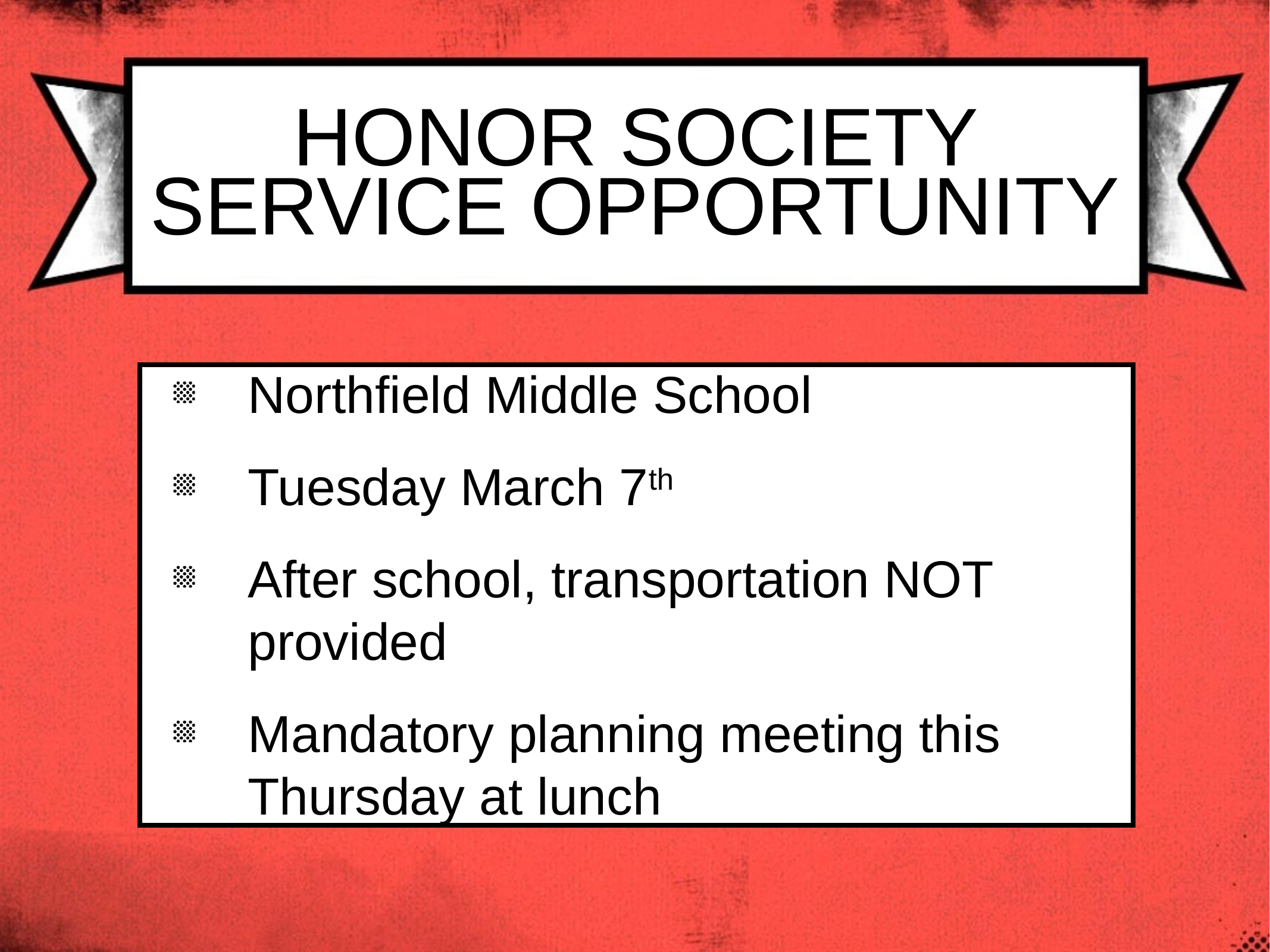

# Honor Society Service Opportunity
Northfield Middle School
Tuesday March 7th
After school, transportation NOT provided
Mandatory planning meeting this Thursday at lunch